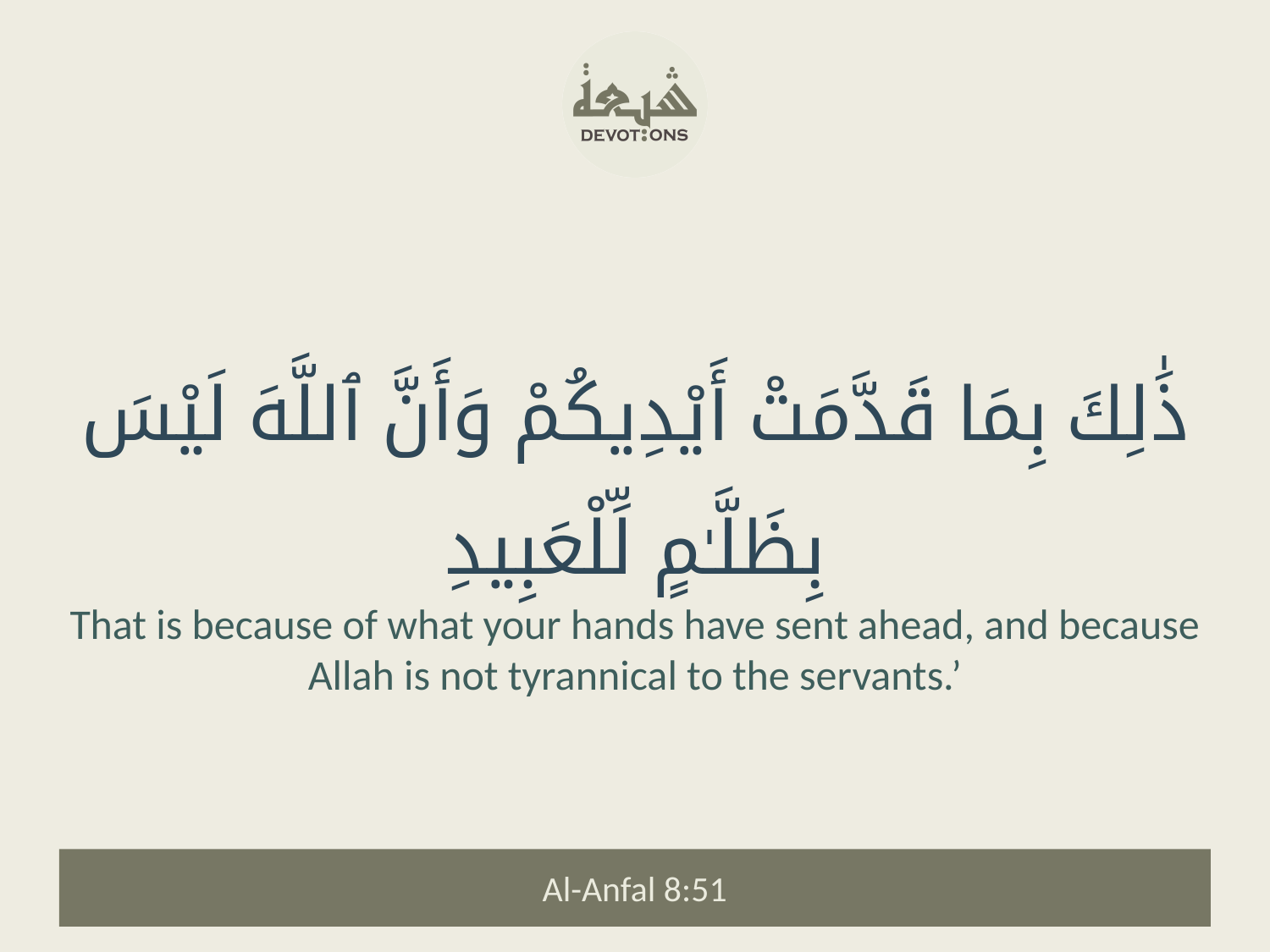

ذَٰلِكَ بِمَا قَدَّمَتْ أَيْدِيكُمْ وَأَنَّ ٱللَّهَ لَيْسَ بِظَلَّـٰمٍ لِّلْعَبِيدِ
That is because of what your hands have sent ahead, and because Allah is not tyrannical to the servants.’
Al-Anfal 8:51